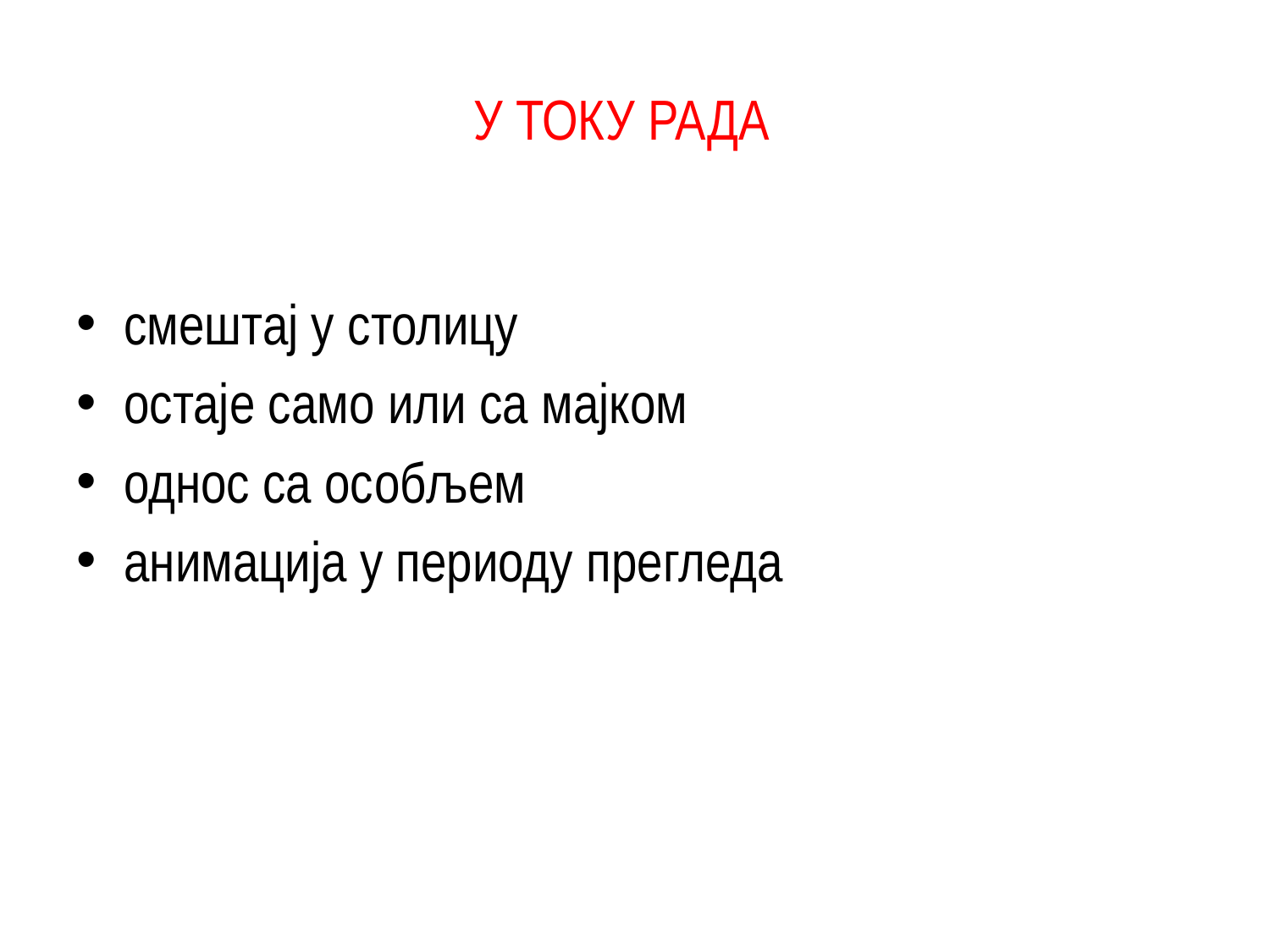

# У ТОКУ РАДА
смештај у столицу
остаје само или са мајком
однос са особљем
анимација у периоду прегледа